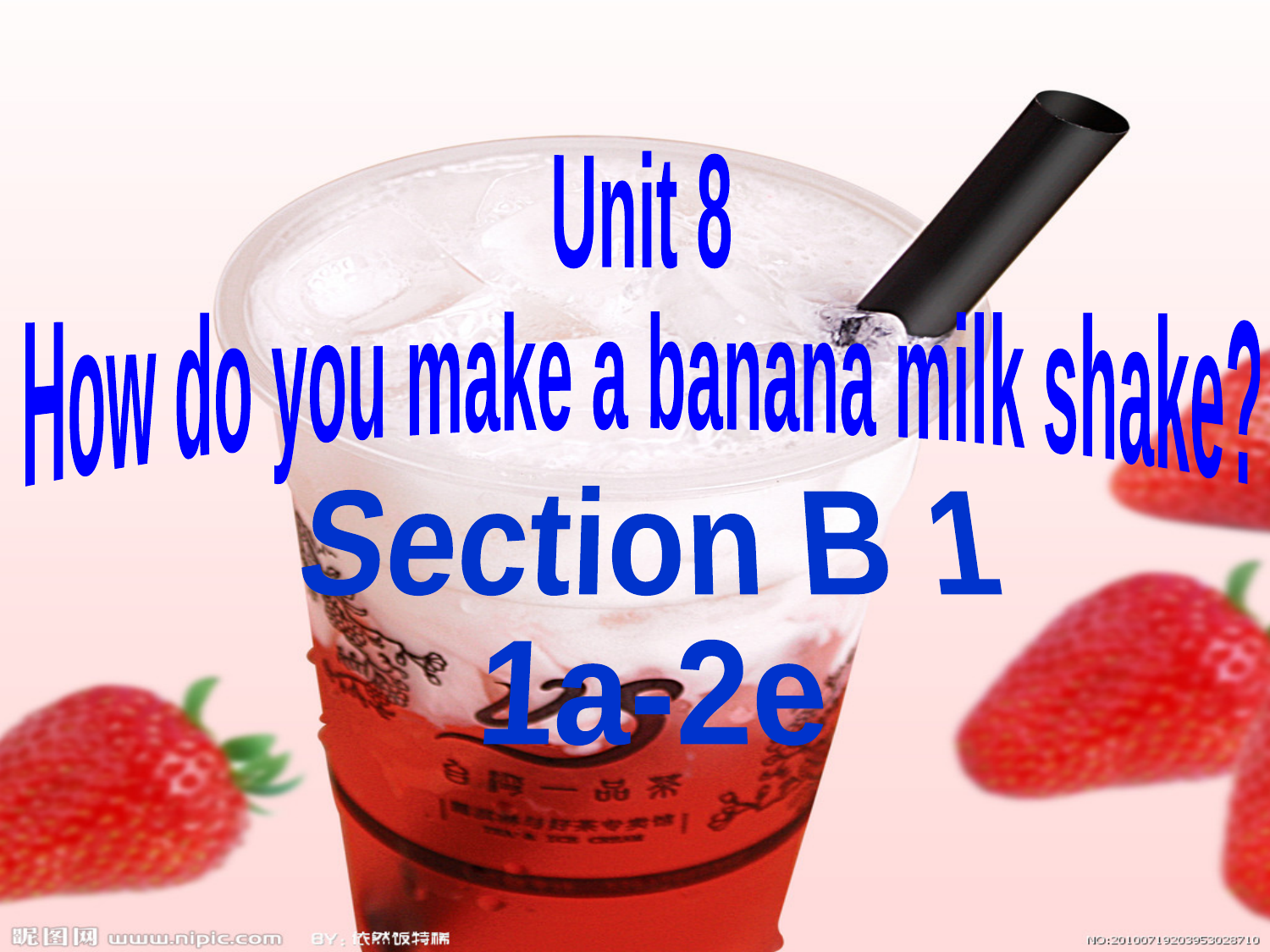

Unit 8
How do you make a banana milk shake?
Section B 1
1a-2e